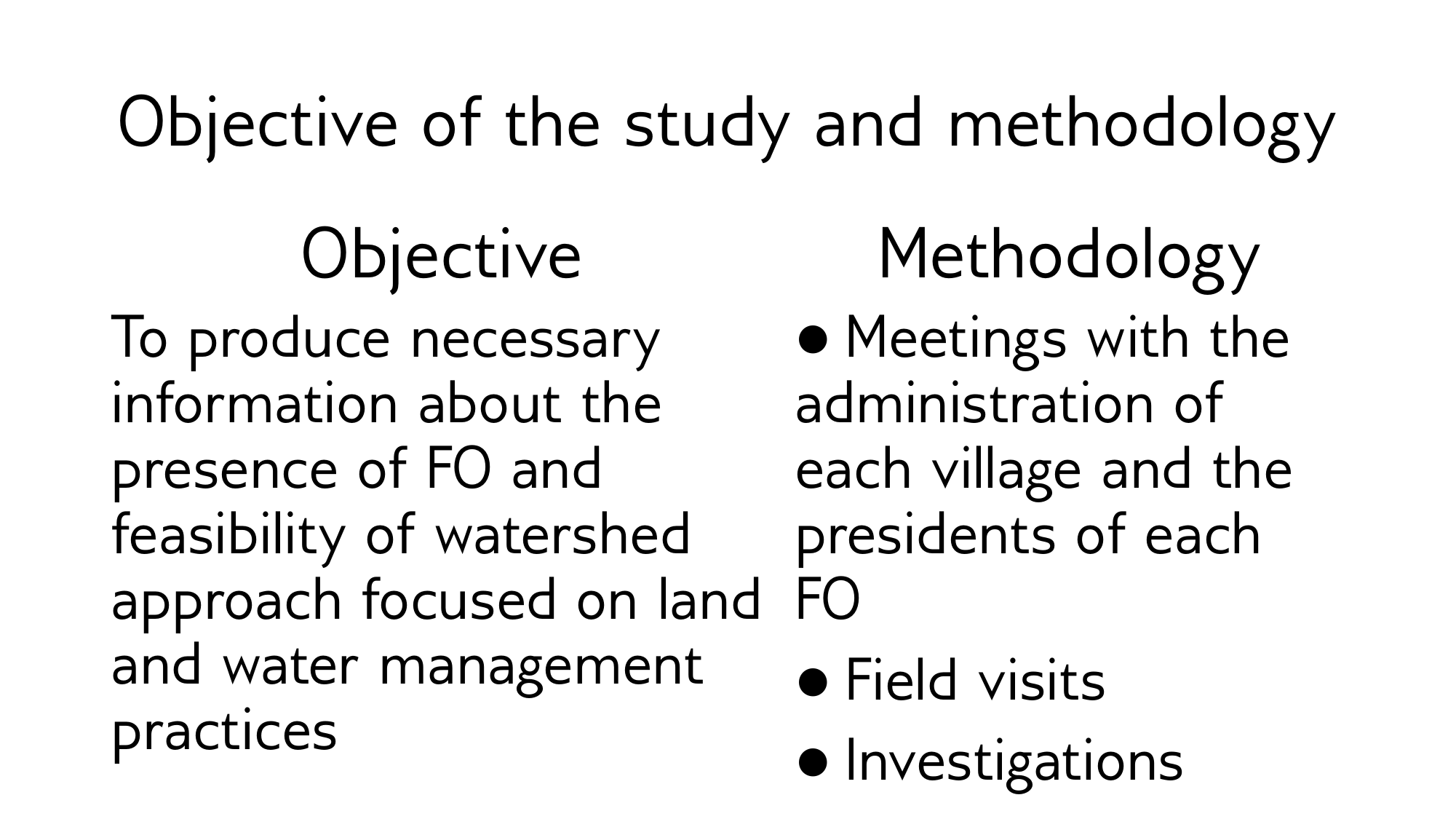

# Objective of the study and methodology
Objective
Methodology
To produce necessary information about the presence of FO and feasibility of watershed approach focused on land and water management practices

● Meetings with the administration of each village and the presidents of each FO
● Field visits
● Investigations